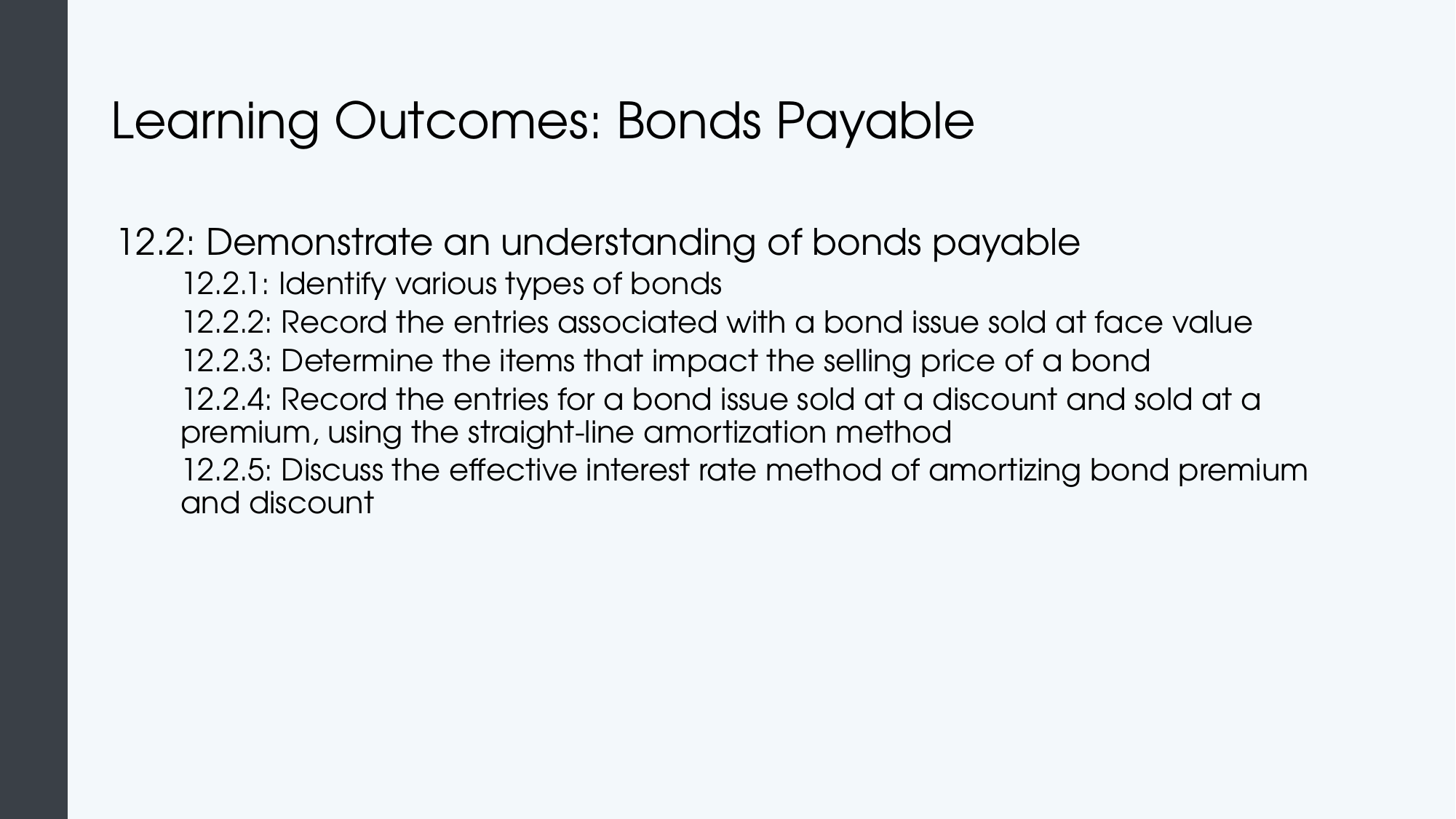

# Learning Outcomes: Bonds Payable
12.2: Demonstrate an understanding of bonds payable
12.2.1: Identify various types of bonds
12.2.2: Record the entries associated with a bond issue sold at face value
12.2.3: Determine the items that impact the selling price of a bond
12.2.4: Record the entries for a bond issue sold at a discount and sold at a premium, using the straight-line amortization method
12.2.5: Discuss the effective interest rate method of amortizing bond premium and discount